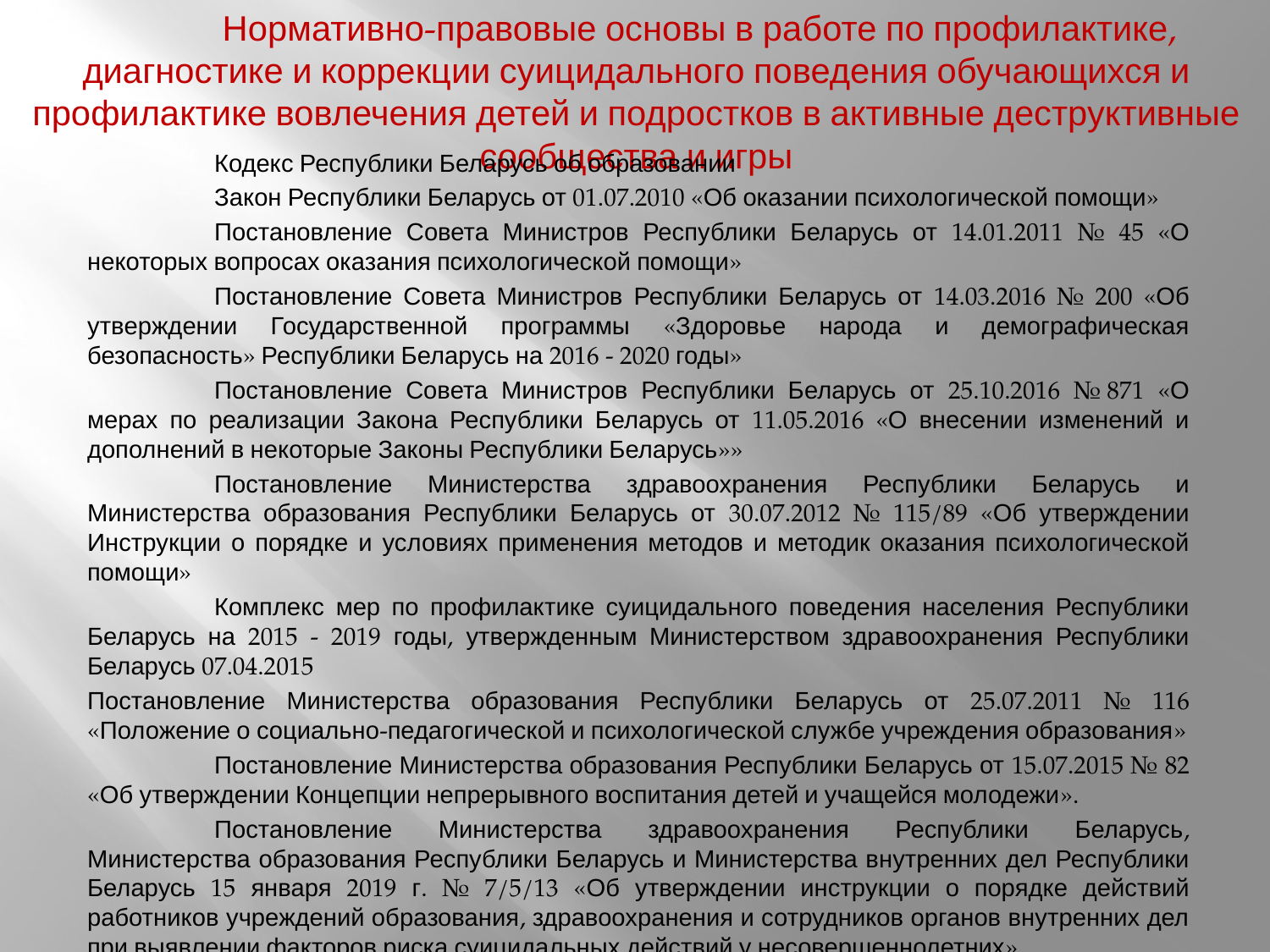

Нормативно-правовые основы в работе по профилактике, диагностике и коррекции суицидального поведения обучающихся и профилактике вовлечения детей и подростков в активные деструктивные сообщества и игры
	Кодекс Республики Беларусь об образовании
	Закон Республики Беларусь от 01.07.2010 «Об оказании психологической помощи»
	Постановление Совета Министров Республики Беларусь от 14.01.2011 № 45 «О некоторых вопросах оказания психологической помощи»
	Постановление Совета Министров Республики Беларусь от 14.03.2016 № 200 «Об утверждении Государственной программы «Здоровье народа и демографическая безопасность» Республики Беларусь на 2016 - 2020 годы»
	Постановление Совета Министров Республики Беларусь от 25.10.2016 № 871 «О мерах по реализации Закона Республики Беларусь от 11.05.2016 «О внесении изменений и дополнений в некоторые Законы Республики Беларусь»»
	Постановление Министерства здравоохранения Республики Беларусь и Министерства образования Республики Беларусь от 30.07.2012 № 115/89 «Об утверждении Инструкции о порядке и условиях применения методов и методик оказания психологической помощи»
	Комплекс мер по профилактике суицидального поведения населения Республики Беларусь на 2015 - 2019 годы, утвержденным Министерством здравоохранения Республики Беларусь 07.04.2015
Постановление Министерства образования Республики Беларусь от 25.07.2011 № 116 «Положение о социально-педагогической и психологической службе учреждения образования»
	Постановление Министерства образования Республики Беларусь от 15.07.2015 № 82 «Об утверждении Концепции непрерывного воспитания детей и учащейся молодежи».
	Постановление Министерства здравоохранения Республики Беларусь, Министерства образования Республики Беларусь и Министерства внутренних дел Республики Беларусь 15 января 2019 г. № 7/5/13 «Об утверждении инструкции о порядке действий работников учреждений образования, здравоохранения и сотрудников органов внутренних дел при выявлении факторов риска суицидальных действий у несовершеннолетних»